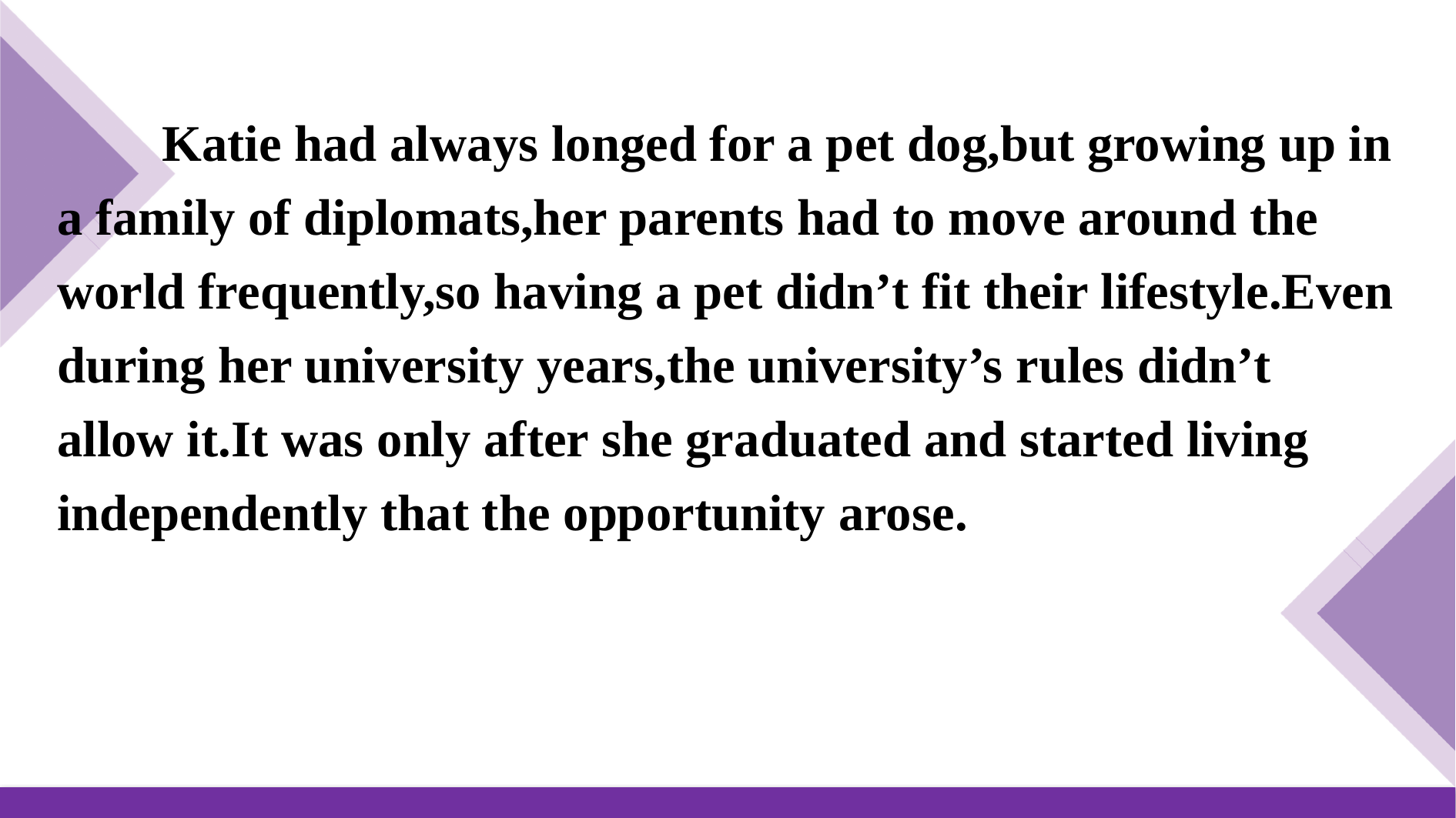

Katie had always longed for a pet dog,but growing up in a family of diplomats,her parents had to move around the world frequently,so having a pet didn’t fit their lifestyle.Even during her university years,the university’s rules didn’t allow it.It was only after she graduated and started living independently that the opportunity arose.